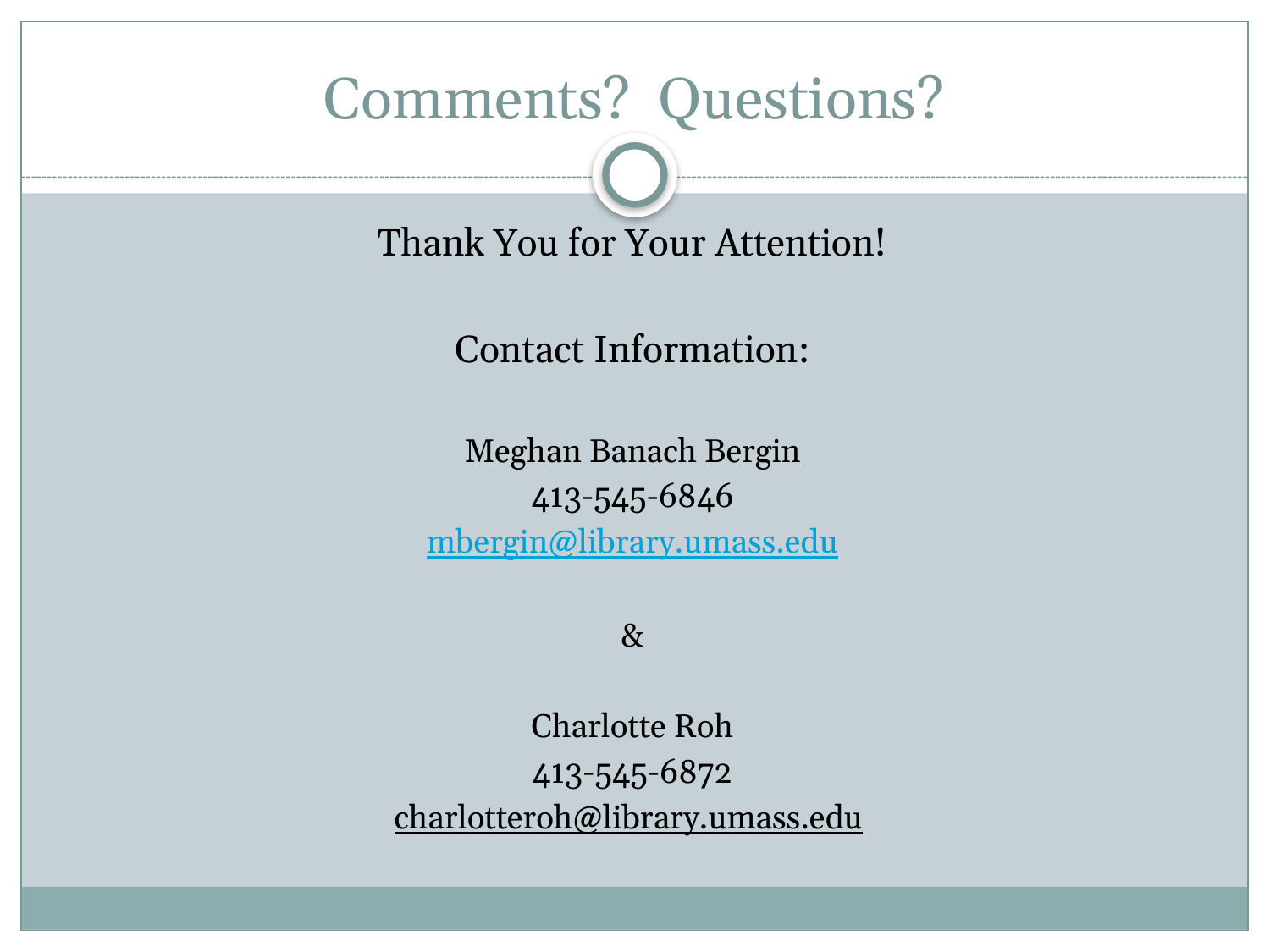

# Comments?  Questions?
Thank You for Your Attention!

Contact Information:

Meghan Banach Bergin
413-545-6846
mbergin@library.umass.edu

&

Charlotte Roh
413-545-6872
charlotteroh@library.umass.edu